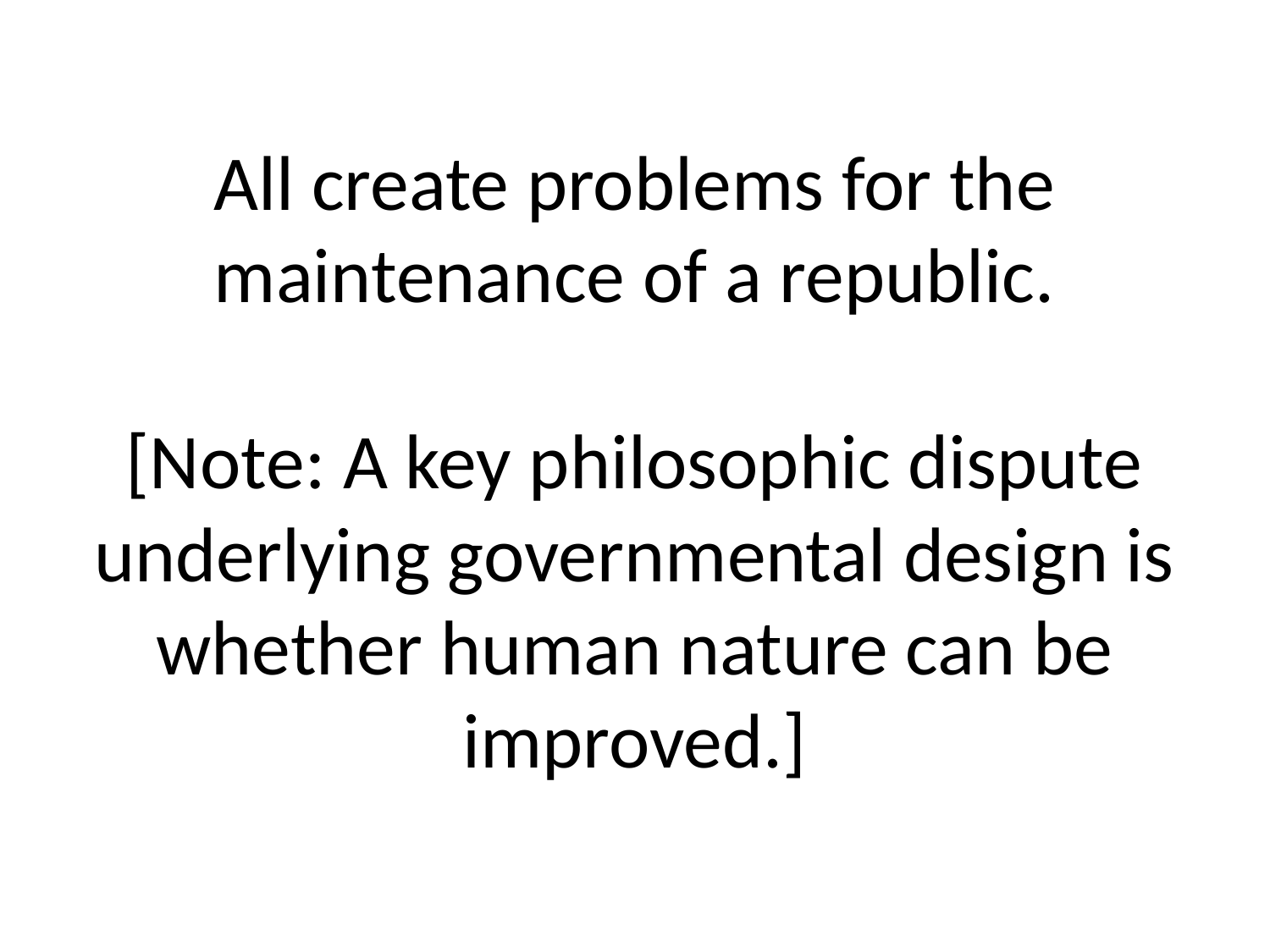

# All create problems for the maintenance of a republic. [Note: A key philosophic dispute underlying governmental design is whether human nature can be improved.]